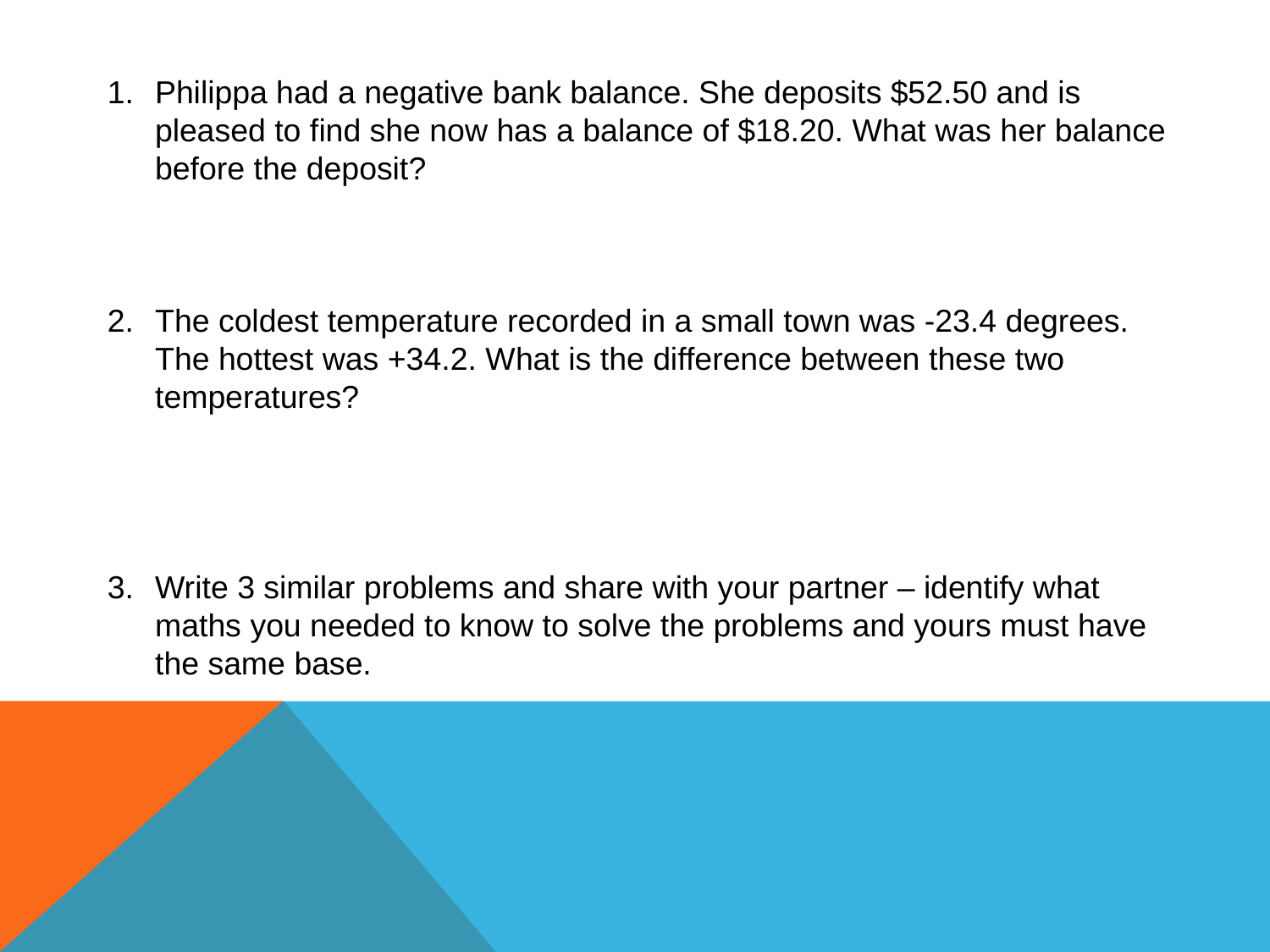

Philippa had a negative bank balance. She deposits $52.50 and is pleased to find she now has a balance of $18.20. What was her balance before the deposit?

The coldest temperature recorded in a small town was -23.4 degrees. The hottest was +34.2. What is the difference between these two temperatures?

Write 3 similar problems and share with your partner – identify what maths you needed to know to solve the problems and yours must have the same base.